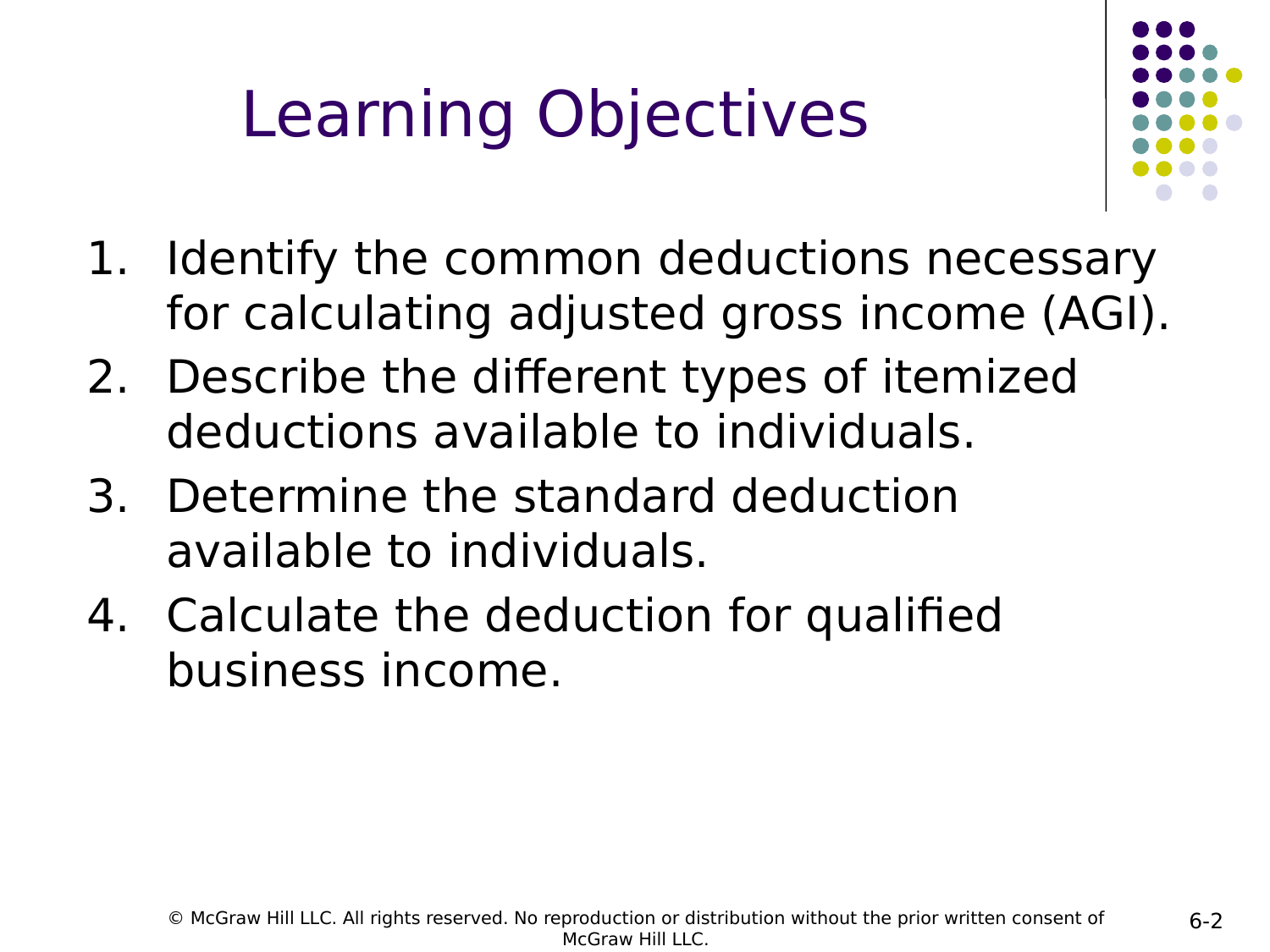

# Learning Objectives
Identify the common deductions necessary for calculating adjusted gross income (AGI).
Describe the different types of itemized deductions available to individuals.
Determine the standard deduction available to individuals.
Calculate the deduction for qualified business income.